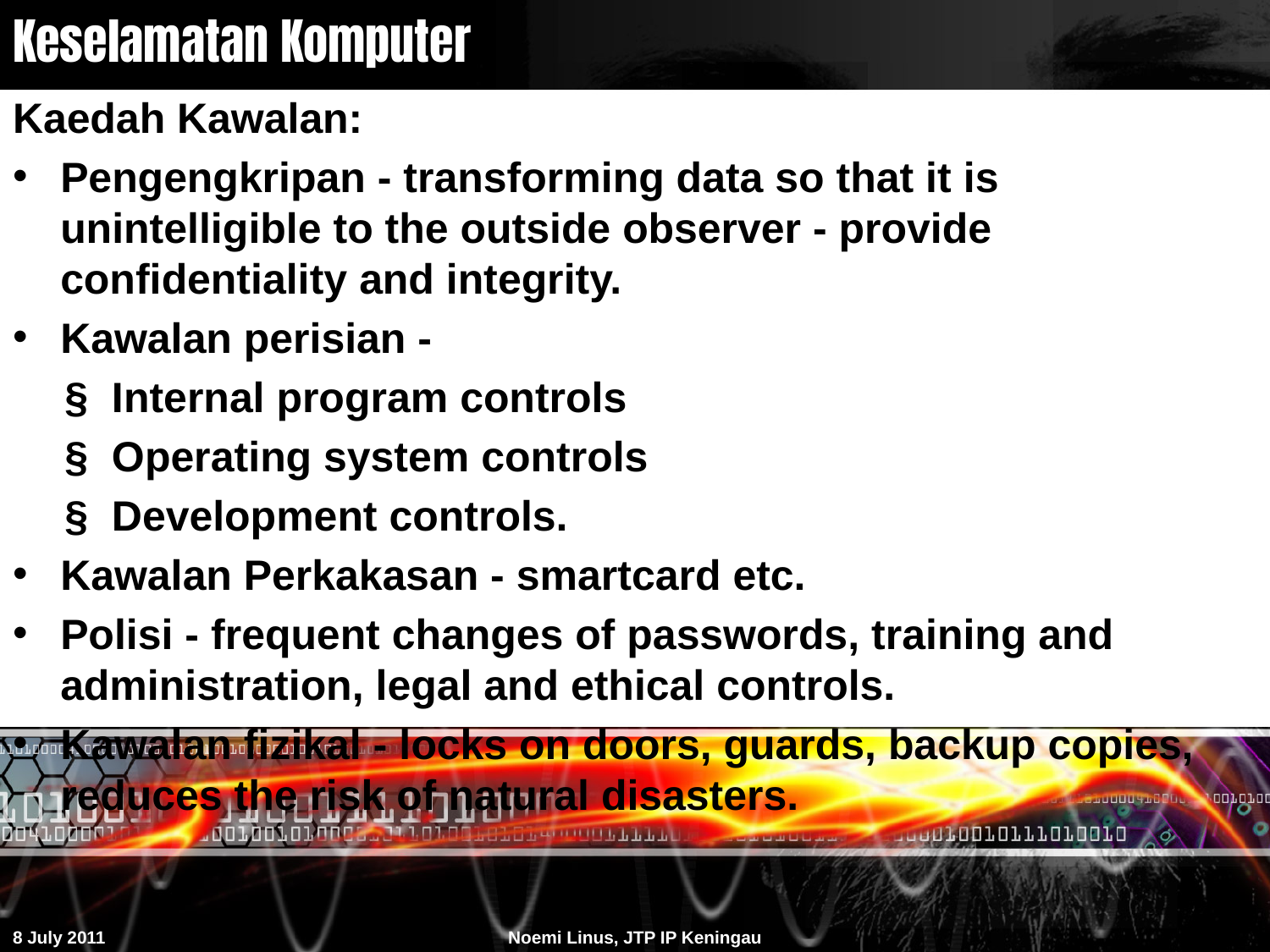

# Keselamatan Komputer
Kaedah Kawalan:
Pengengkripan - transforming data so that it is unintelligible to the outside observer - provide confidentiality and integrity.
Kawalan perisian -
§  Internal program controls
§  Operating system controls
§  Development controls.
Kawalan Perkakasan - smartcard etc.
Polisi - frequent changes of passwords, training and administration, legal and ethical controls.
Kawalan fizikal - locks on doors, guards, backup copies, reduces the risk of natural disasters.
8 July 2011
Noemi Linus, JTP IP Keningau